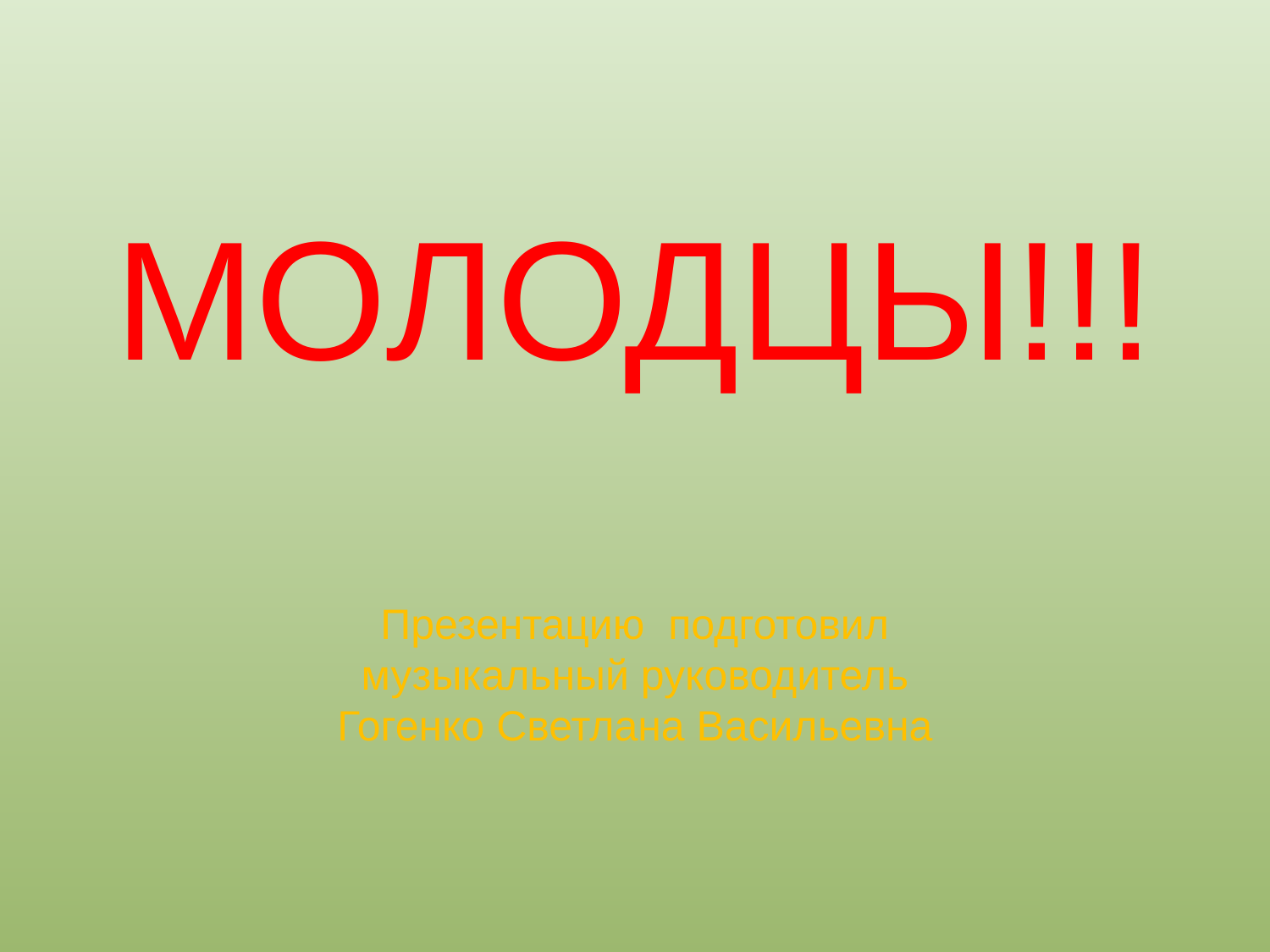

МОЛОДЦЫ!!!
Презентацию  подготовил
музыкальный руководитель
Гогенко Светлана Васильевна